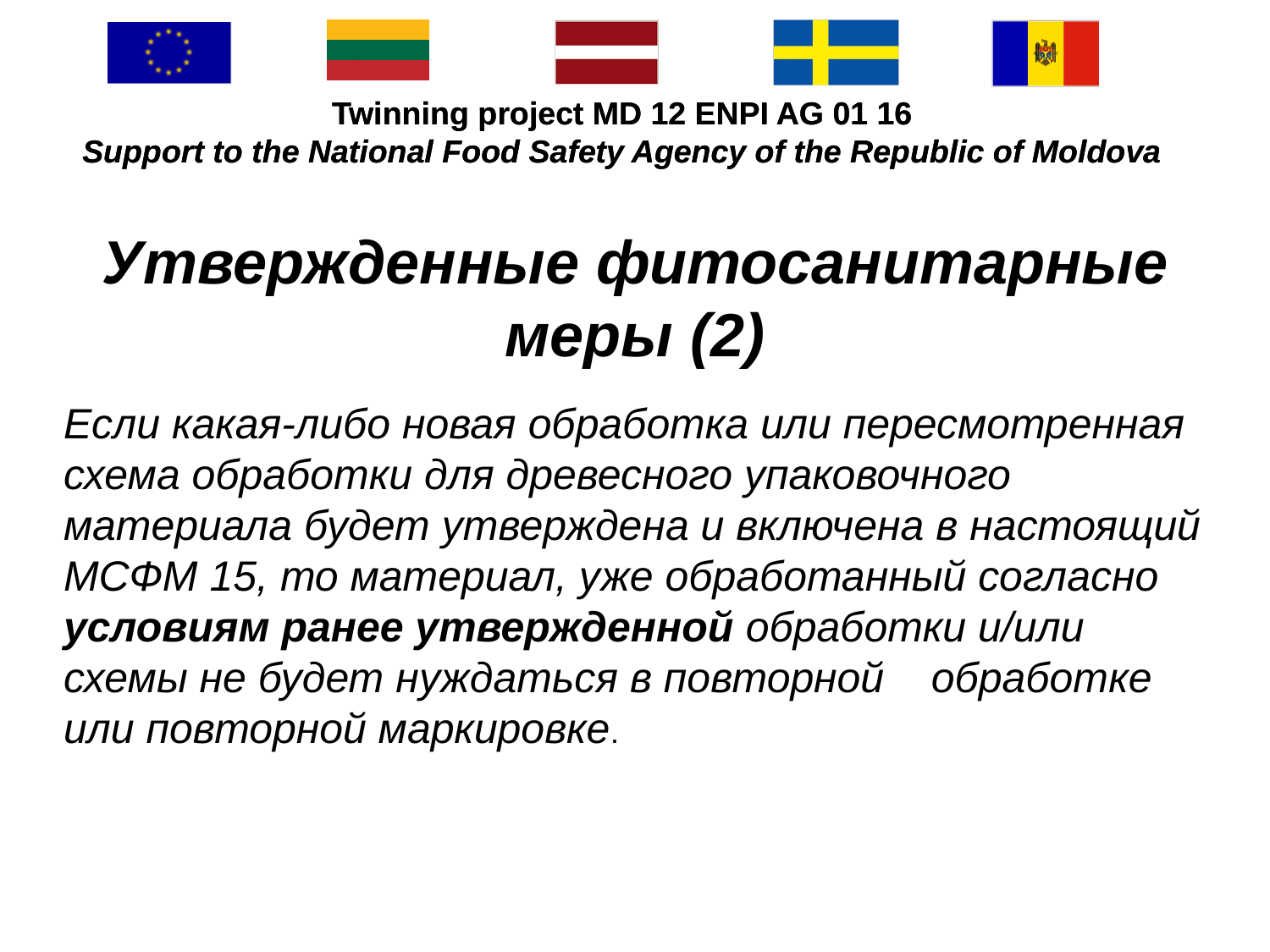

#
Утвержденные фитосанитарные меры (2)
Если какая-либо новая обработка или пересмотренная схема обработки для древесного упаковочного материала будет утверждена и включена в настоящий МСФМ 15, то материал, уже обработанный согласно условиям ранее утвержденной обработки и/или схемы не будет нуждаться в повторной    обработке или повторной маркировке.